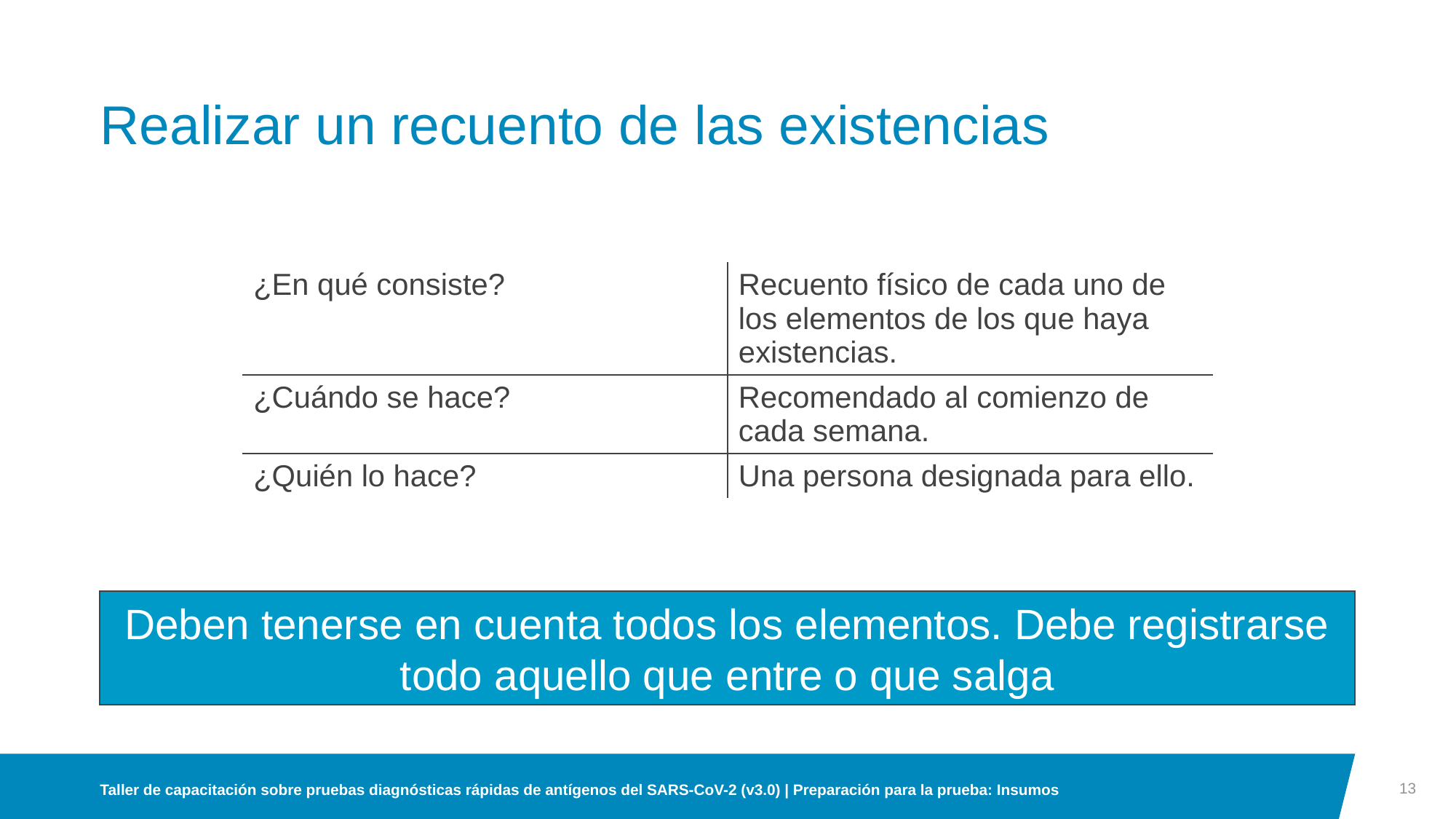

# Realizar un recuento de las existencias

| ¿En qué consiste? | Recuento físico de cada uno de los elementos de los que haya existencias. |
| --- | --- |
| ¿Cuándo se hace? | Recomendado al comienzo de cada semana. |
| ¿Quién lo hace? | Una persona designada para ello. |
Deben tenerse en cuenta todos los elementos. Debe registrarse todo aquello que entre o que salga
13
Taller de capacitación sobre pruebas diagnósticas rápidas de antígenos del SARS-CoV-2 (v3.0) | Preparación para la prueba: Insumos